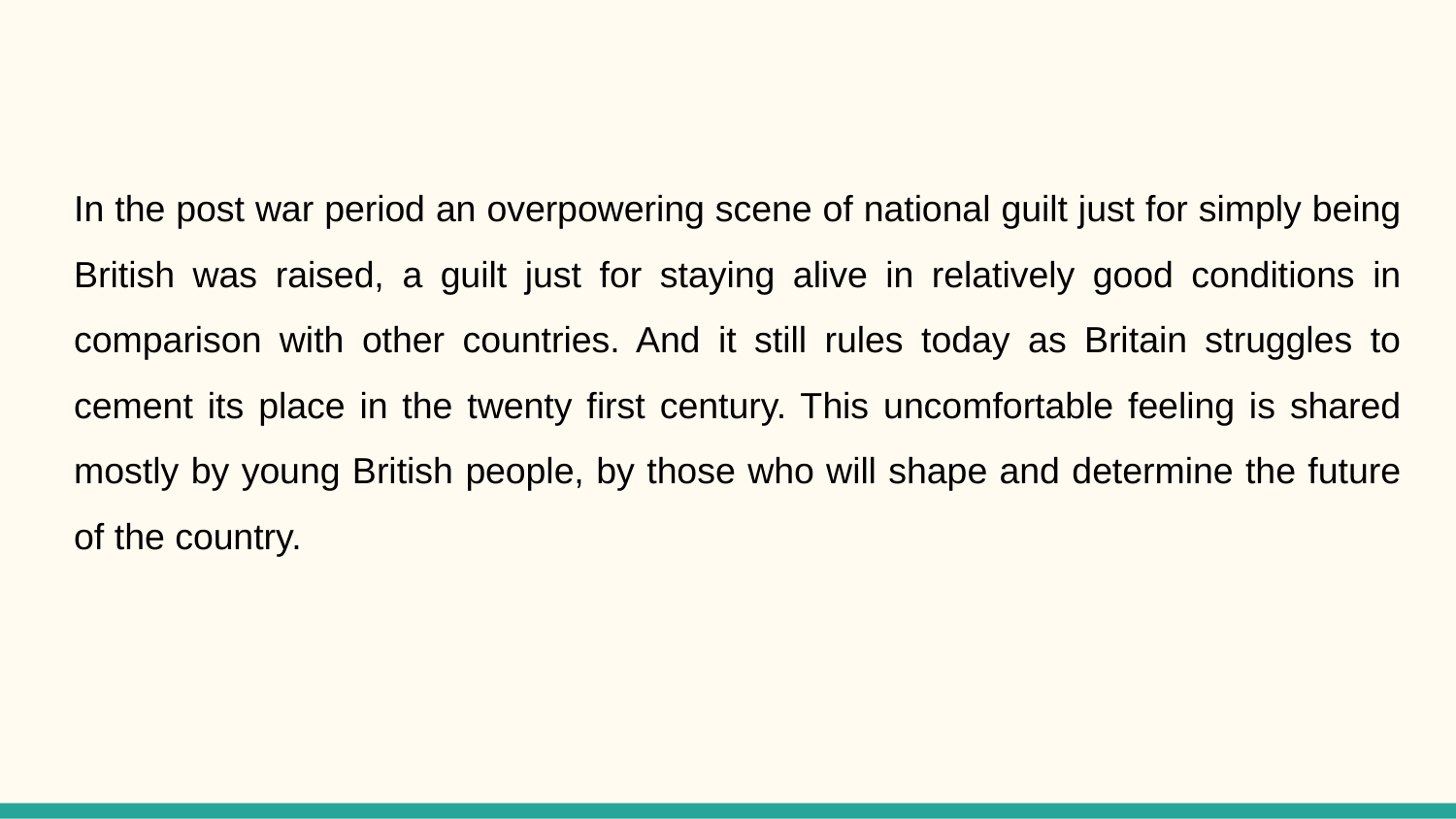

In the post war period an overpowering scene of national guilt just for simply being British was raised, a guilt just for staying alive in relatively good conditions in comparison with other countries. And it still rules today as Britain struggles to cement its place in the twenty first century. This uncomfortable feeling is shared mostly by young British people, by those who will shape and determine the future of the country.